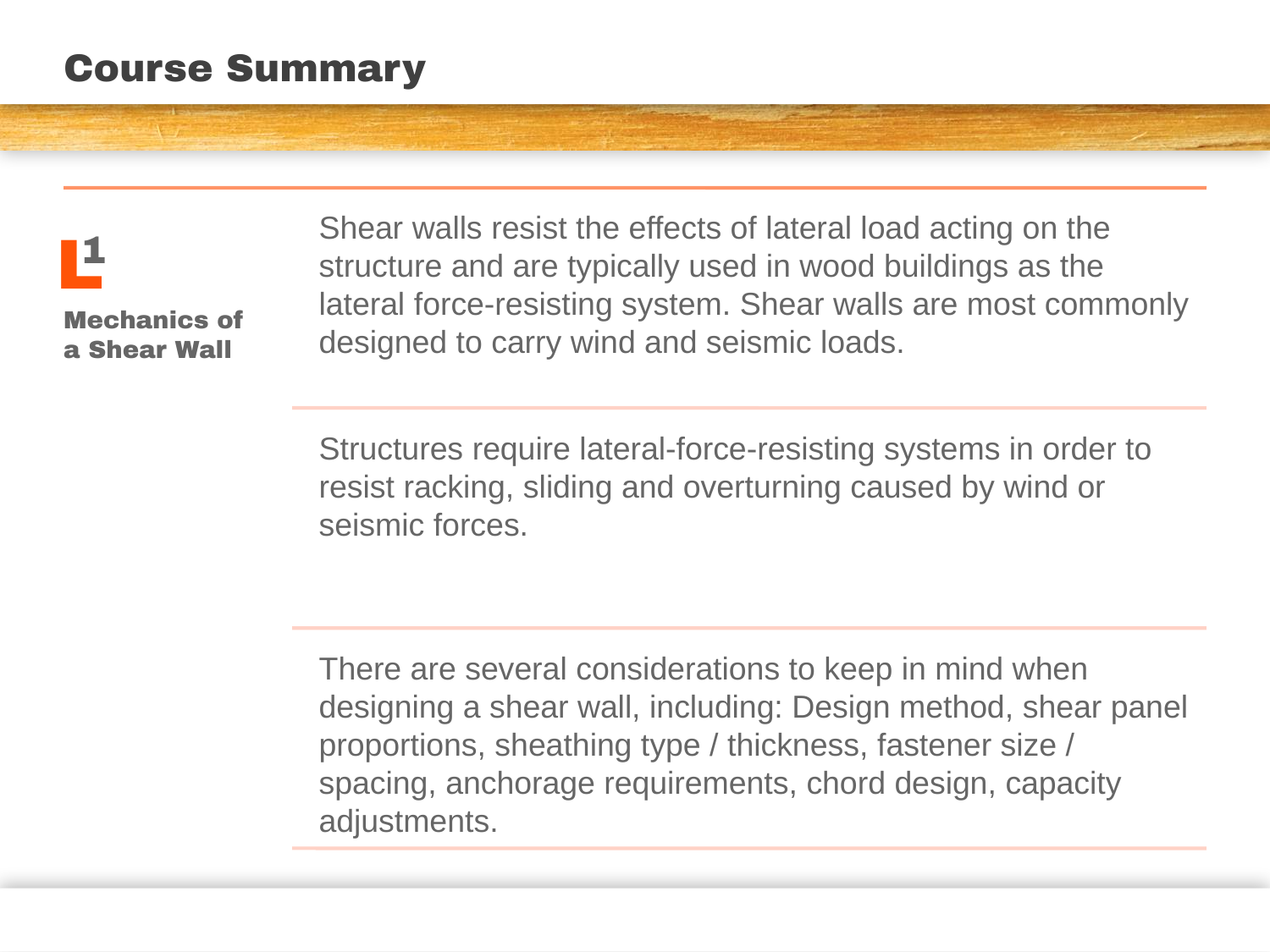

# Course Summary

Shear walls resist the effects of lateral load acting on the structure and are typically used in wood buildings as the lateral force-resisting system. Shear walls are most commonly designed to carry wind and seismic loads.
Structures require lateral-force-resisting systems in order to resist racking, sliding and overturning caused by wind or seismic forces.
There are several considerations to keep in mind when designing a shear wall, including: Design method, shear panel proportions, sheathing type / thickness, fastener size / spacing, anchorage requirements, chord design, capacity adjustments.
L
1
Mechanics of
a Shear Wall